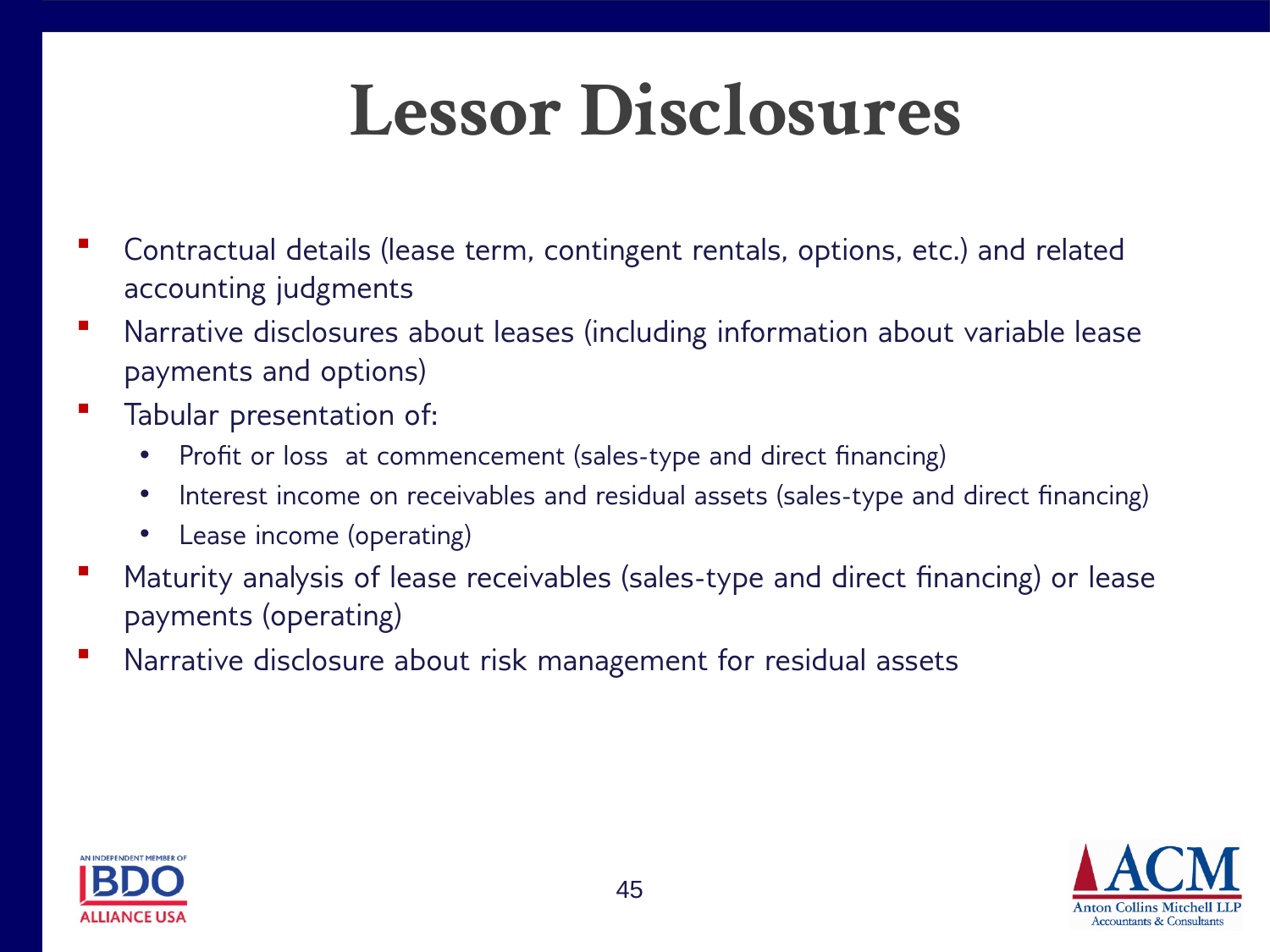

# Lessor Disclosures
Contractual details (lease term, contingent rentals, options, etc.) and related accounting judgments
Narrative disclosures about leases (including information about variable lease payments and options)
Tabular presentation of:
Profit or loss  at commencement (sales-type and direct financing)
Interest income on receivables and residual assets (sales-type and direct financing)
Lease income (operating)
Maturity analysis of lease receivables (sales-type and direct financing) or lease payments (operating)
Narrative disclosure about risk management for residual assets

45